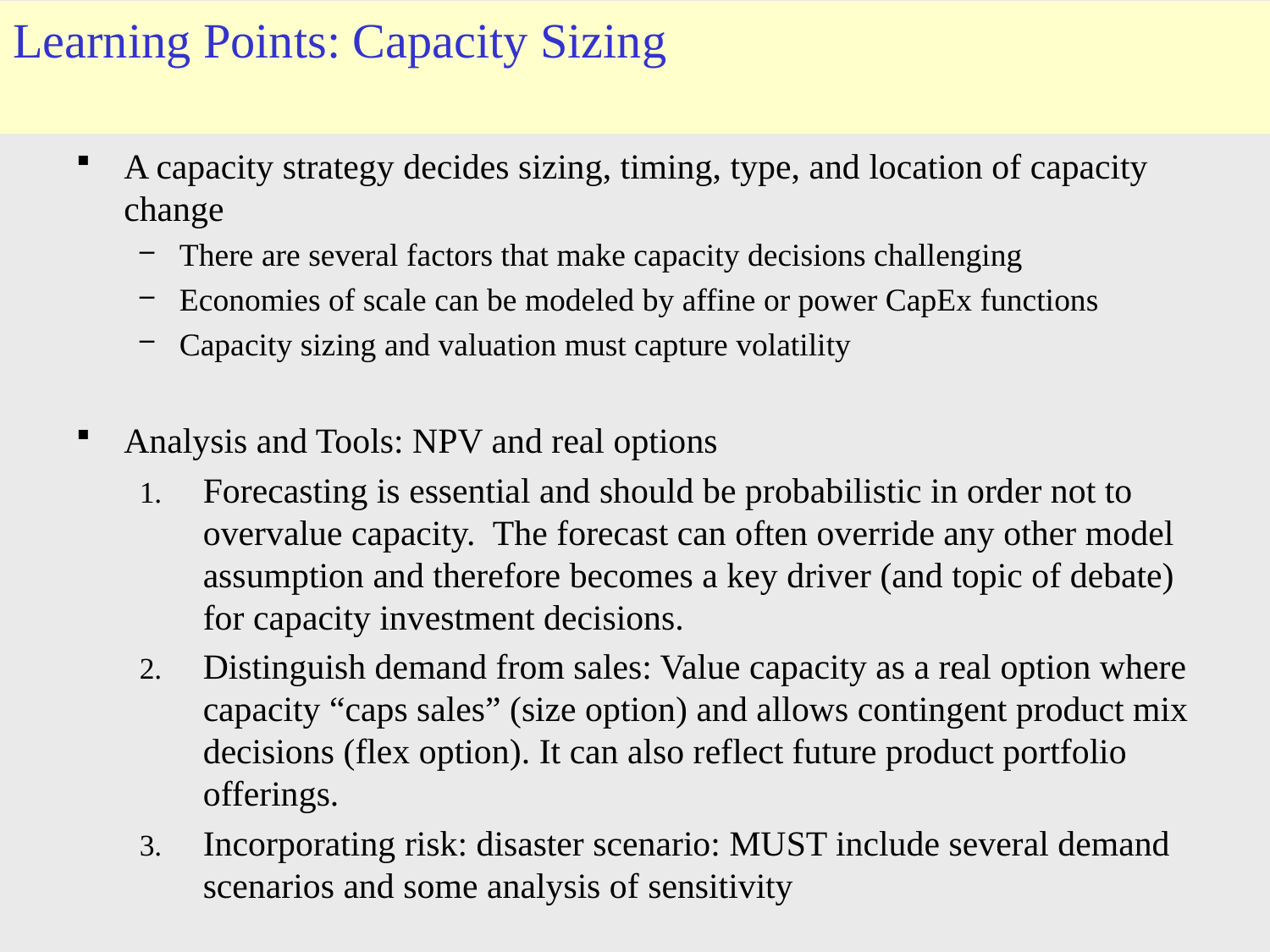

# Learning Points: Capacity Sizing
A capacity strategy decides sizing, timing, type, and location of capacity change
There are several factors that make capacity decisions challenging
Economies of scale can be modeled by affine or power CapEx functions
Capacity sizing and valuation must capture volatility

Analysis and Tools: NPV and real options
Forecasting is essential and should be probabilistic in order not to overvalue capacity.  The forecast can often override any other model assumption and therefore becomes a key driver (and topic of debate) for capacity investment decisions.
Distinguish demand from sales: Value capacity as a real option where capacity “caps sales” (size option) and allows contingent product mix decisions (flex option). It can also reflect future product portfolio offerings.
Incorporating risk: disaster scenario: MUST include several demand scenarios and some analysis of sensitivity